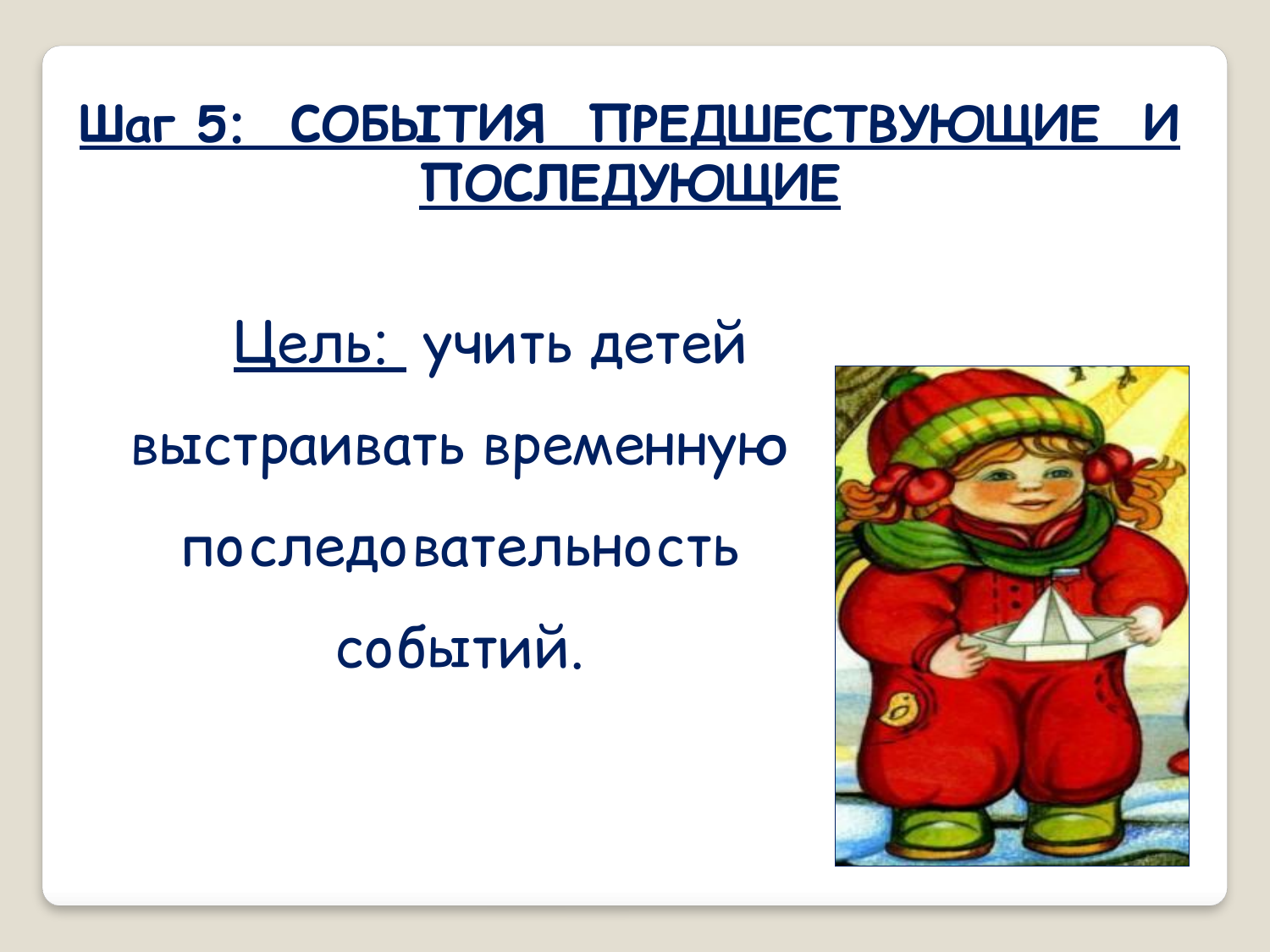

Шаг 5:  СОБЫТИЯ  ПРЕДШЕСТВУЮЩИЕ  И ПОСЛЕДУЮЩИЕ
Цель:  учить детей выстраивать временную последовательность событий.